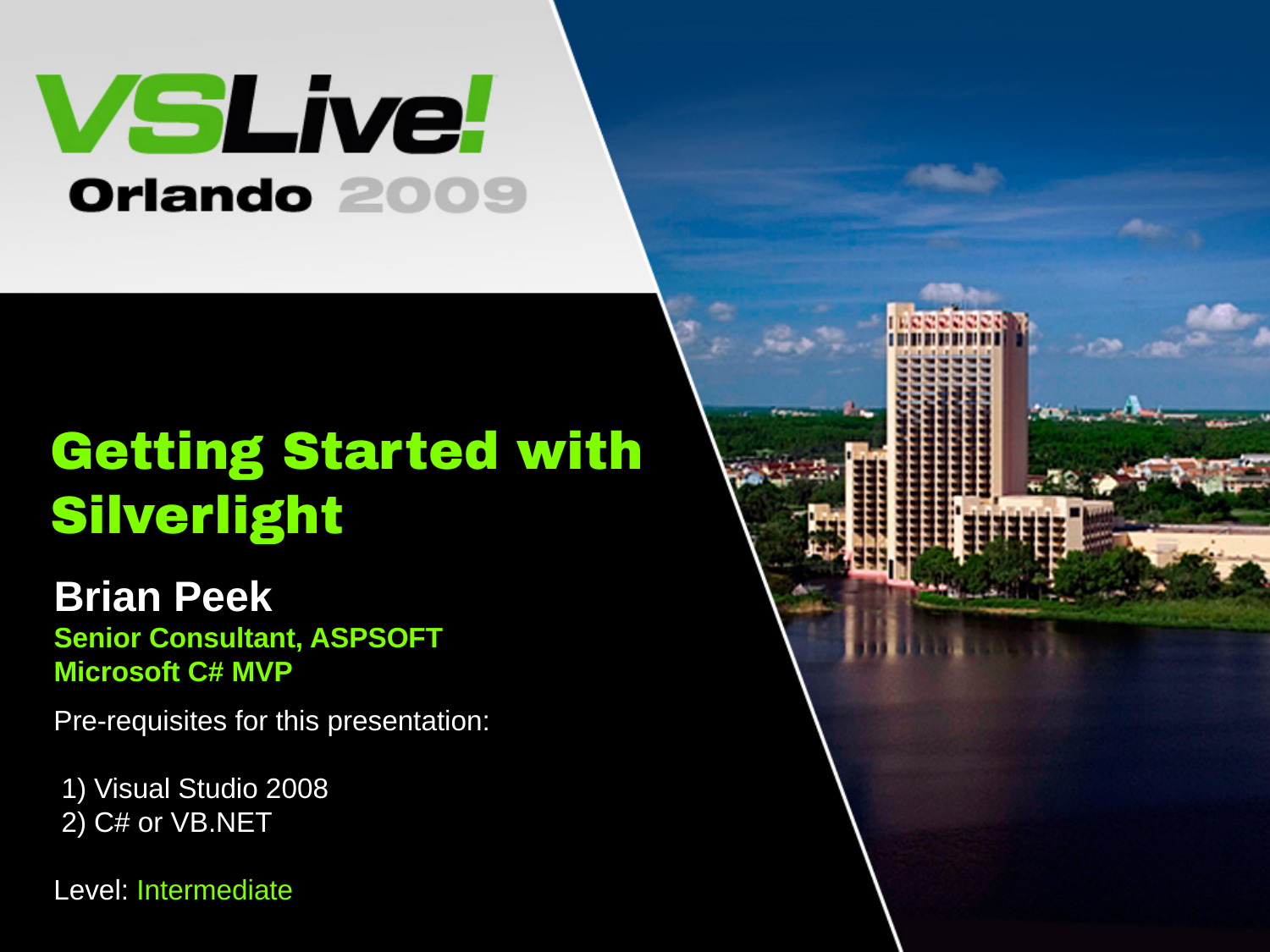

# Getting Started with Silverlight
Brian Peek
Senior Consultant, ASPSOFT
Microsoft C# MVP

Pre-requisites for this presentation:

 1) Visual Studio 2008
 2) C# or VB.NET
Level: Intermediate